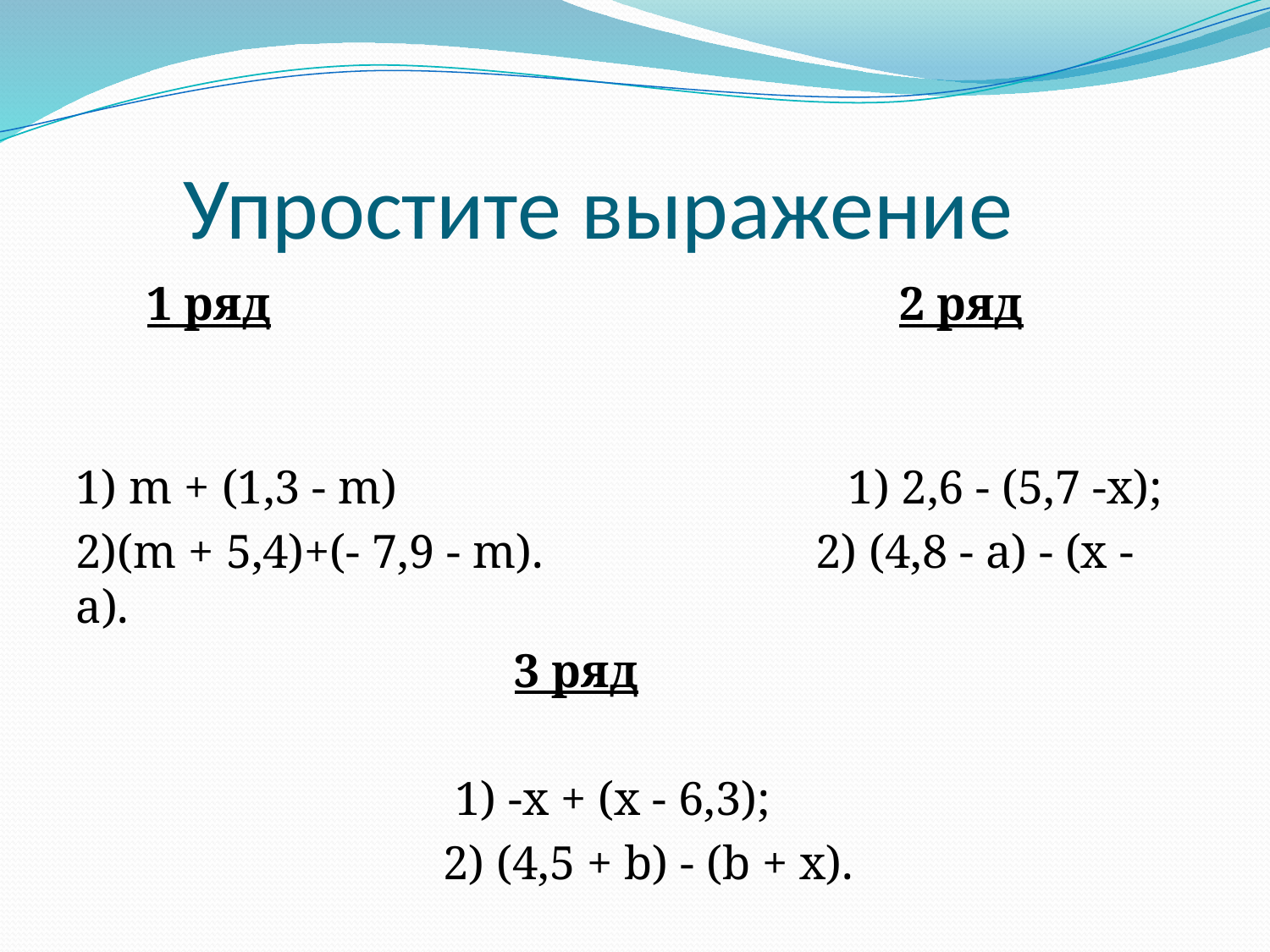

# Упростите выражение
      1 ряд                                                     2 ряд

1) m + (1,3 - m)                                      1) 2,6 - (5,7 -x);
2)(m + 5,4)+(- 7,9 - m).                       2) (4,8 - a) - (x - a).
                                     3 ряд

                                1) -x + (x - 6,3);
                               2) (4,5 + b) - (b + x).